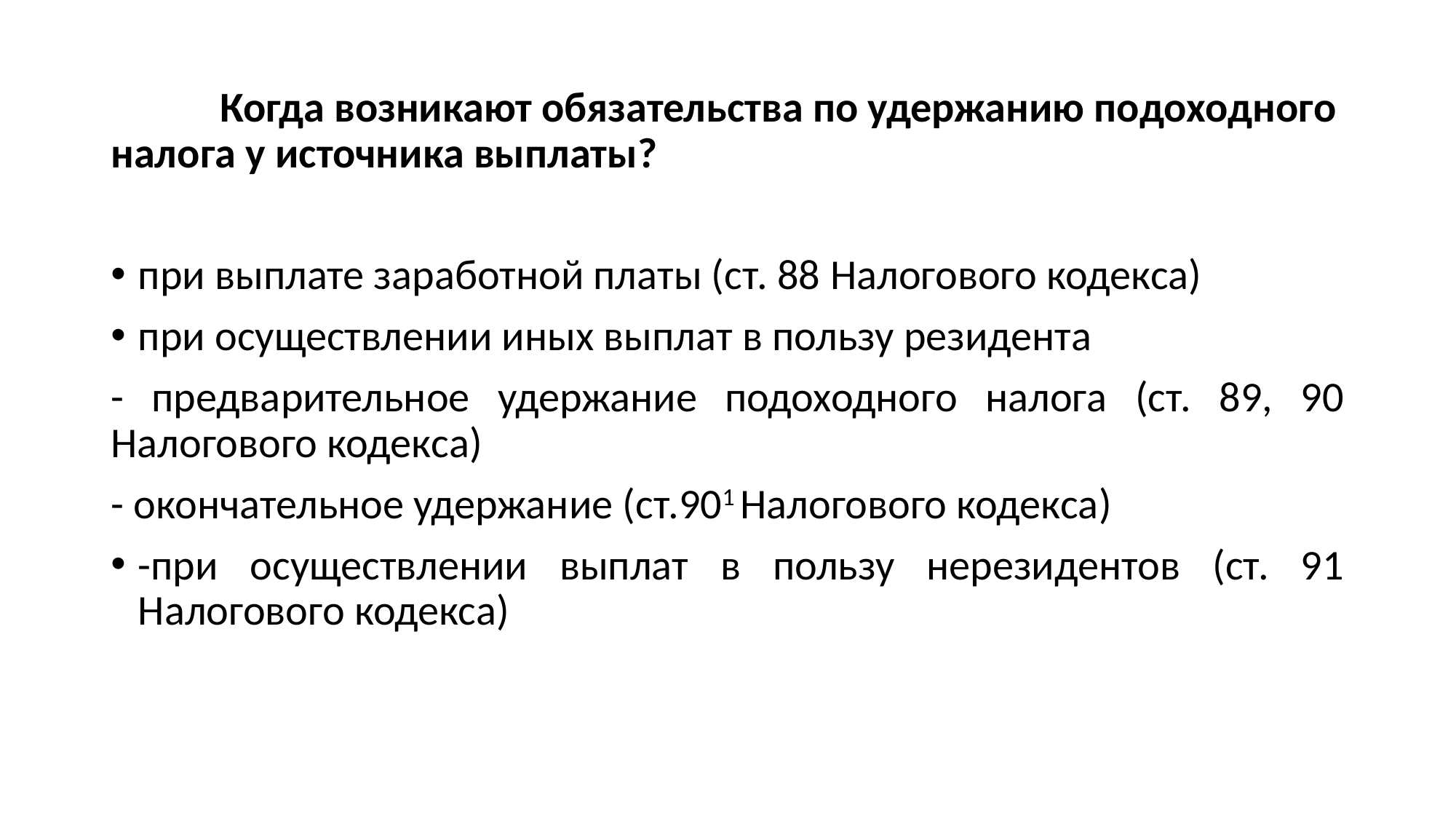

Когда возникают обязательства по удержанию подоходного налога у источника выплаты?

при выплате заработной платы (ст. 88 Налогового кодекса)
при осуществлении иных выплат в пользу резидента
- предварительное удержание подоходного налога (ст. 89, 90 Налогового кодекса)
- окончательное удержание (ст.901 Налогового кодекса)
-при осуществлении выплат в пользу нерезидентов (ст. 91 Налогового кодекса)